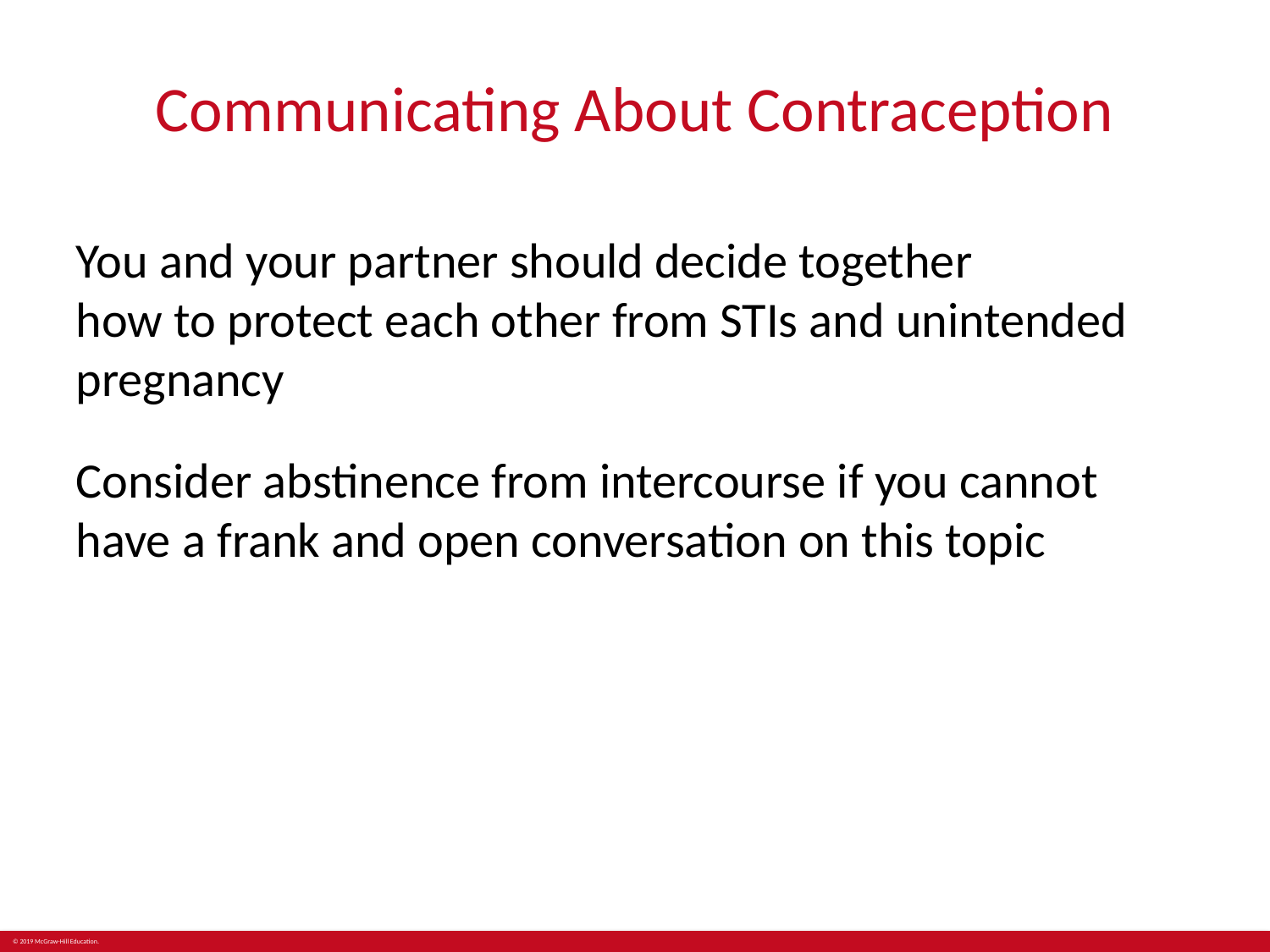

# Communicating About Contraception
You and your partner should decide together
how to protect each other from STIs and unintended pregnancy
Consider abstinence from intercourse if you cannot have a frank and open conversation on this topic